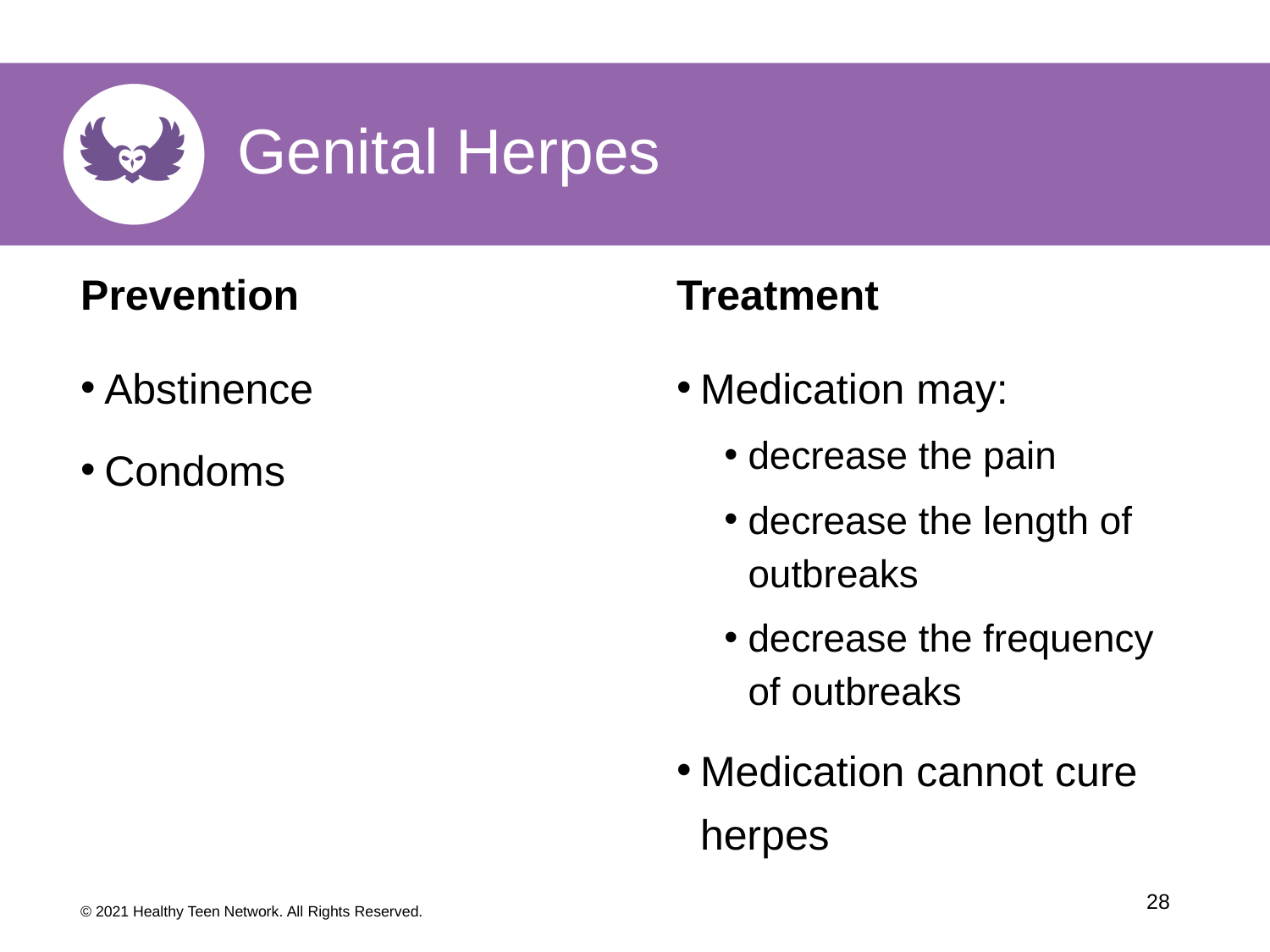

Genital Herpes
Treatment
Prevention
Abstinence
Condoms

Medication may:
decrease the pain
decrease the length of outbreaks
decrease the frequency of outbreaks
Medication cannot cure herpes